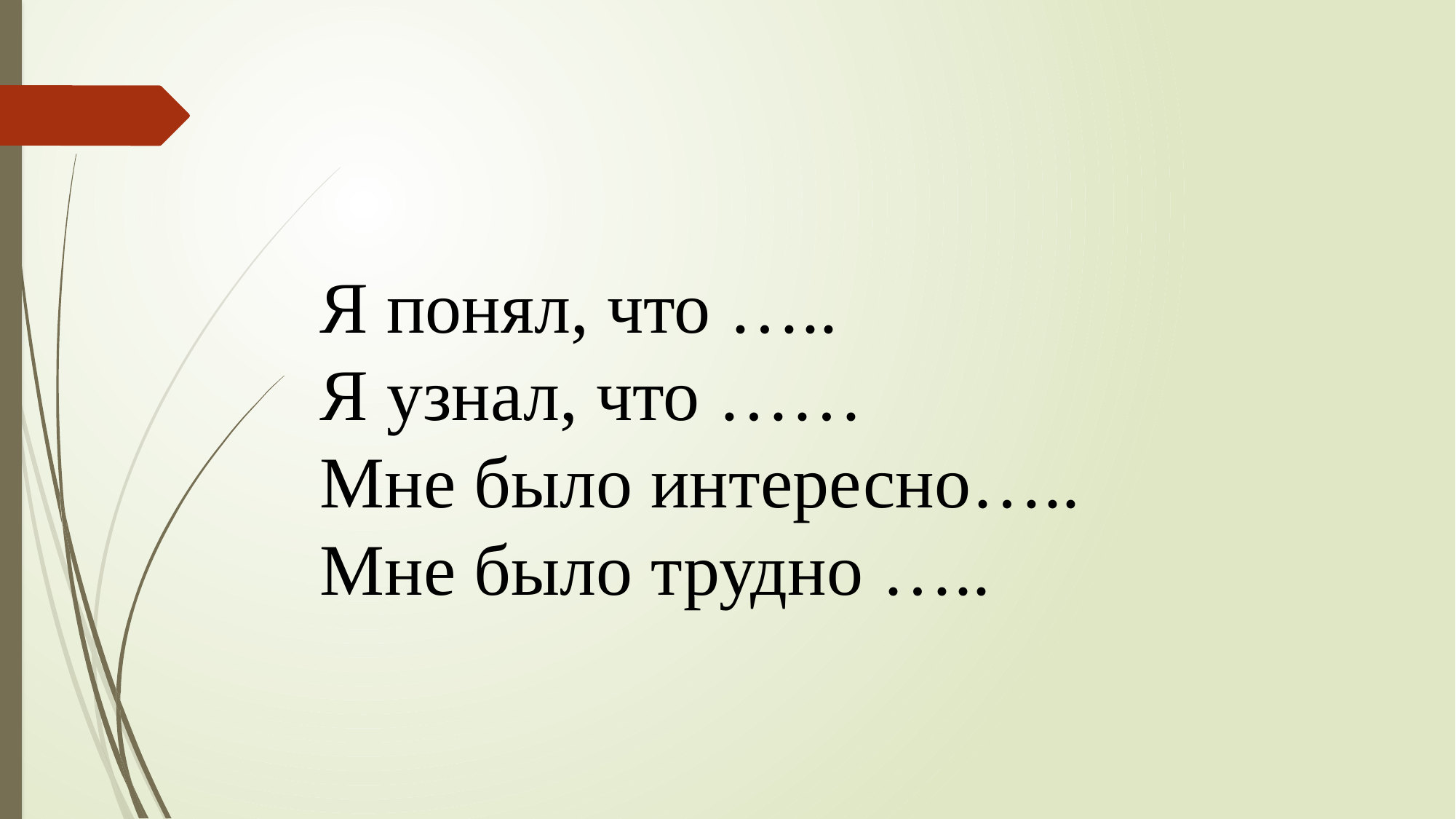

#
Я понял, что …..
Я узнал, что ……
Мне было интересно…..
Мне было трудно …..